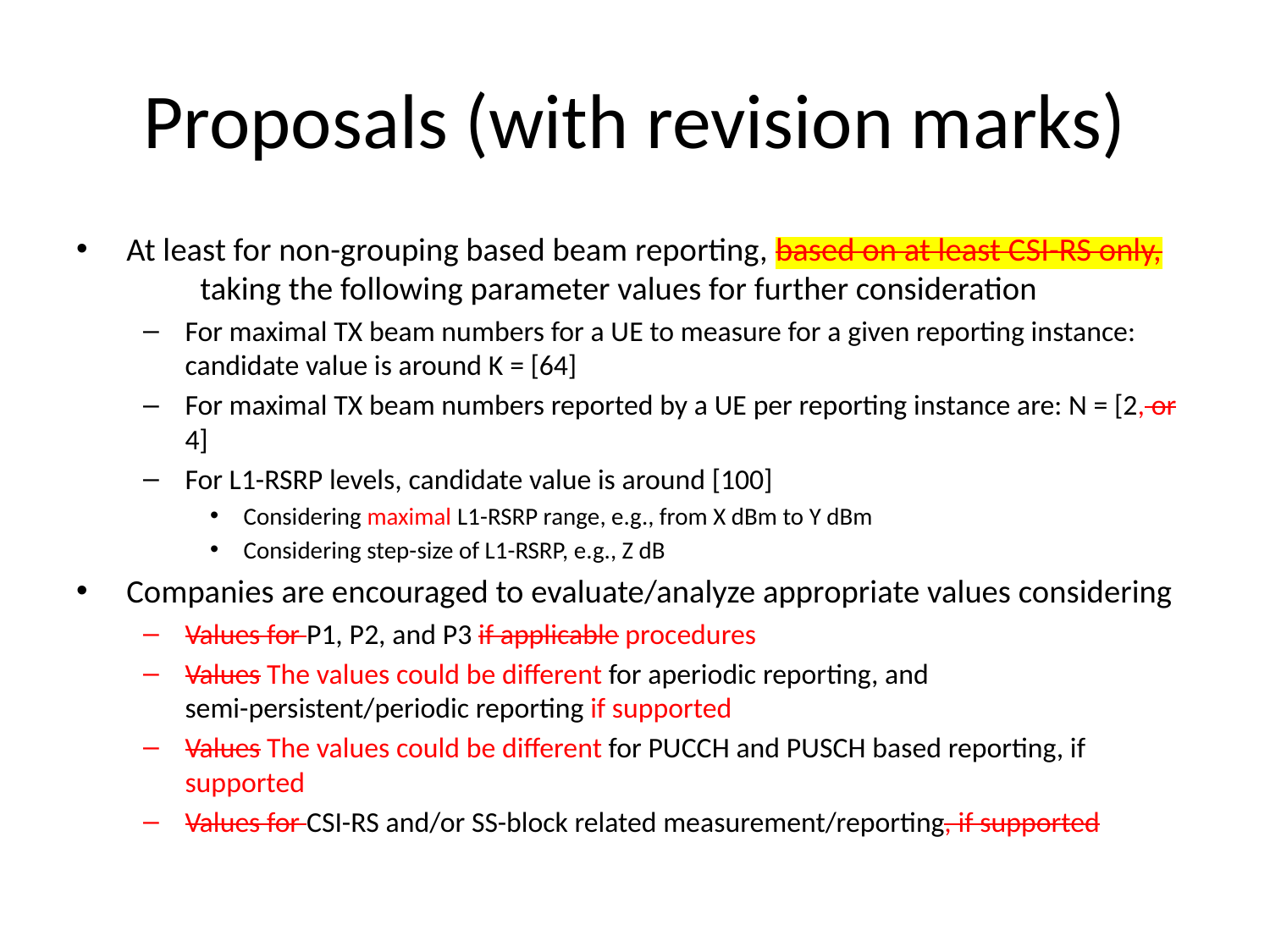

# Proposals (with revision marks)
At least for non-grouping based beam reporting, based on at least CSI-RS only,	taking the following parameter values for further consideration
For maximal TX beam numbers for a UE to measure for a given reporting instance: candidate value is around K = [64]
For maximal TX beam numbers reported by a UE per reporting instance are: N = [2, or 4]
For L1-RSRP levels, candidate value is around [100]
Considering maximal L1-RSRP range, e.g., from X dBm to Y dBm
Considering step-size of L1-RSRP, e.g., Z dB
Companies are encouraged to evaluate/analyze appropriate values considering
Values for P1, P2, and P3 if applicable procedures
Values The values could be different for aperiodic reporting, and semi-persistent/periodic reporting if supported
Values The values could be different for PUCCH and PUSCH based reporting, if supported
Values for CSI-RS and/or SS-block related measurement/reporting, if supported